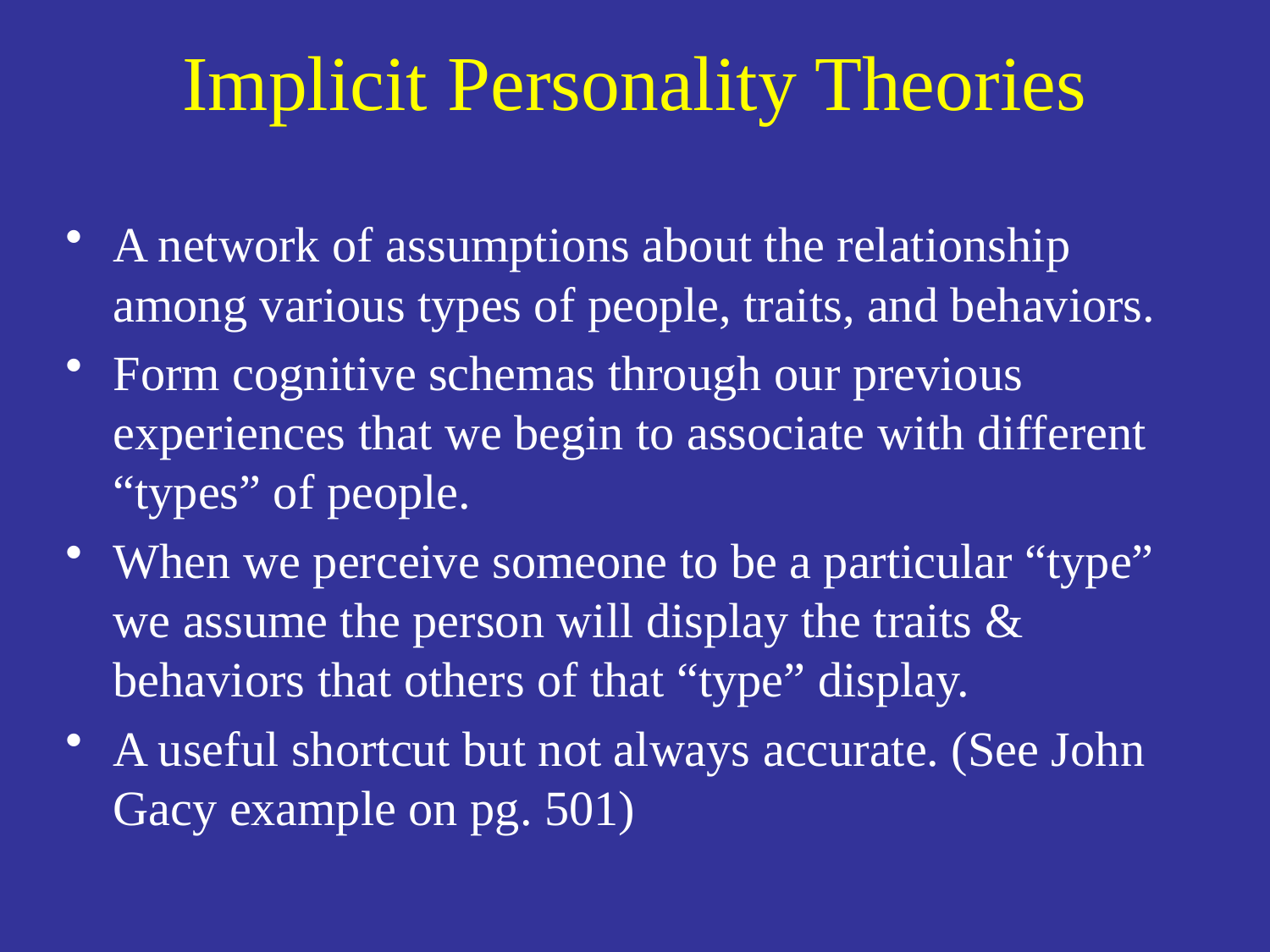

# Implicit Personality Theories

A network of assumptions about the relationship among various types of people, traits, and behaviors.
Form cognitive schemas through our previous experiences that we begin to associate with different “types” of people.
When we perceive someone to be a particular “type” we assume the person will display the traits & behaviors that others of that “type” display.
A useful shortcut but not always accurate. (See John Gacy example on pg. 501)